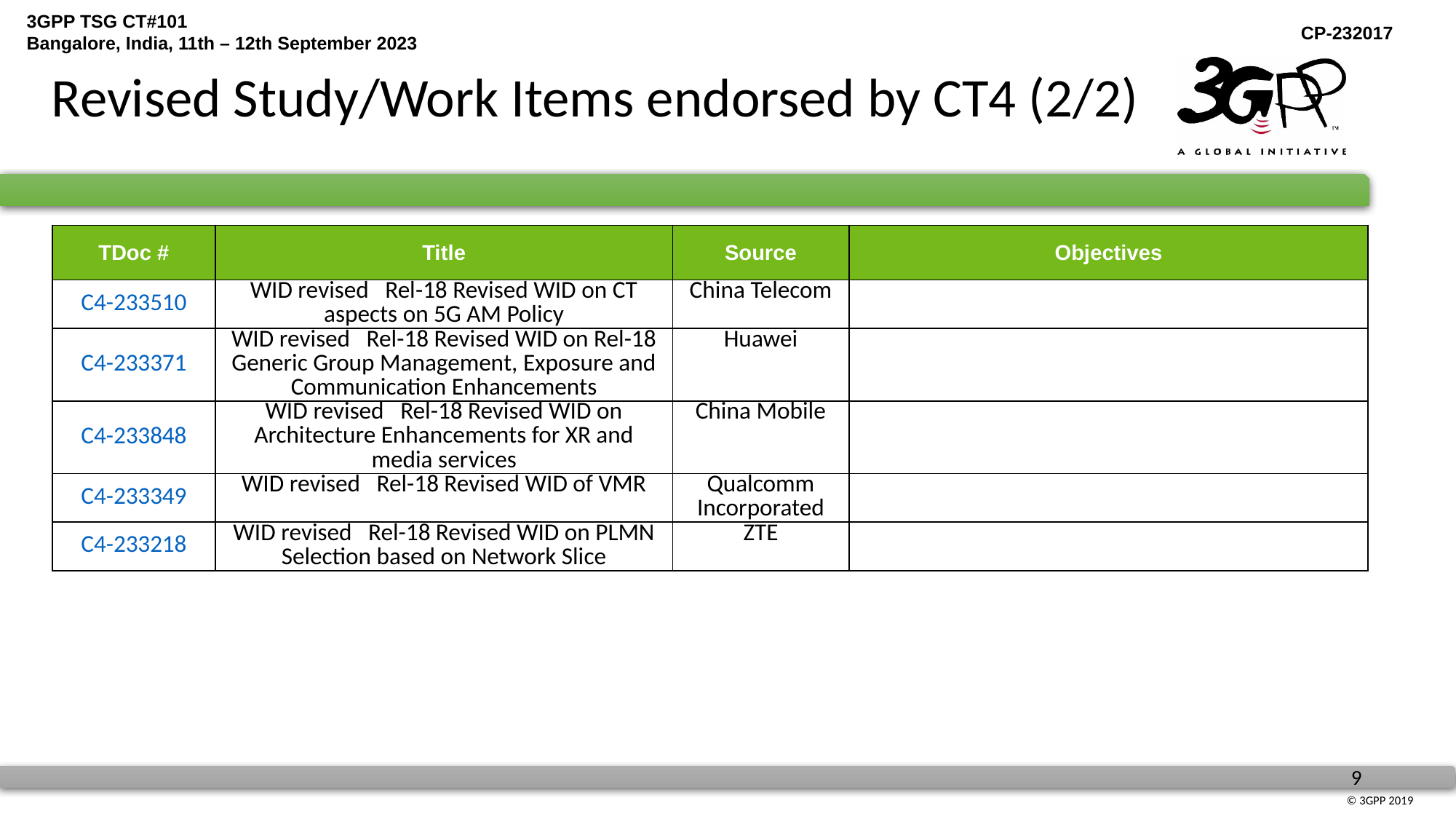

# Revised Study/Work Items endorsed by CT4 (2/2)
| TDoc # | Title | Source | Objectives |
| --- | --- | --- | --- |
| C4-233510 | WID revised Rel-18 Revised WID on CT aspects on 5G AM Policy | China Telecom |  |
| C4-233371 | WID revised Rel-18 Revised WID on Rel-18 Generic Group Management, Exposure and Communication Enhancements | Huawei |  |
| C4-233848 | WID revised Rel-18 Revised WID on Architecture Enhancements for XR and media services | China Mobile |  |
| C4-233349 | WID revised Rel-18 Revised WID of VMR | Qualcomm Incorporated |  |
| C4-233218 | WID revised Rel-18 Revised WID on PLMN Selection based on Network Slice | ZTE |  |